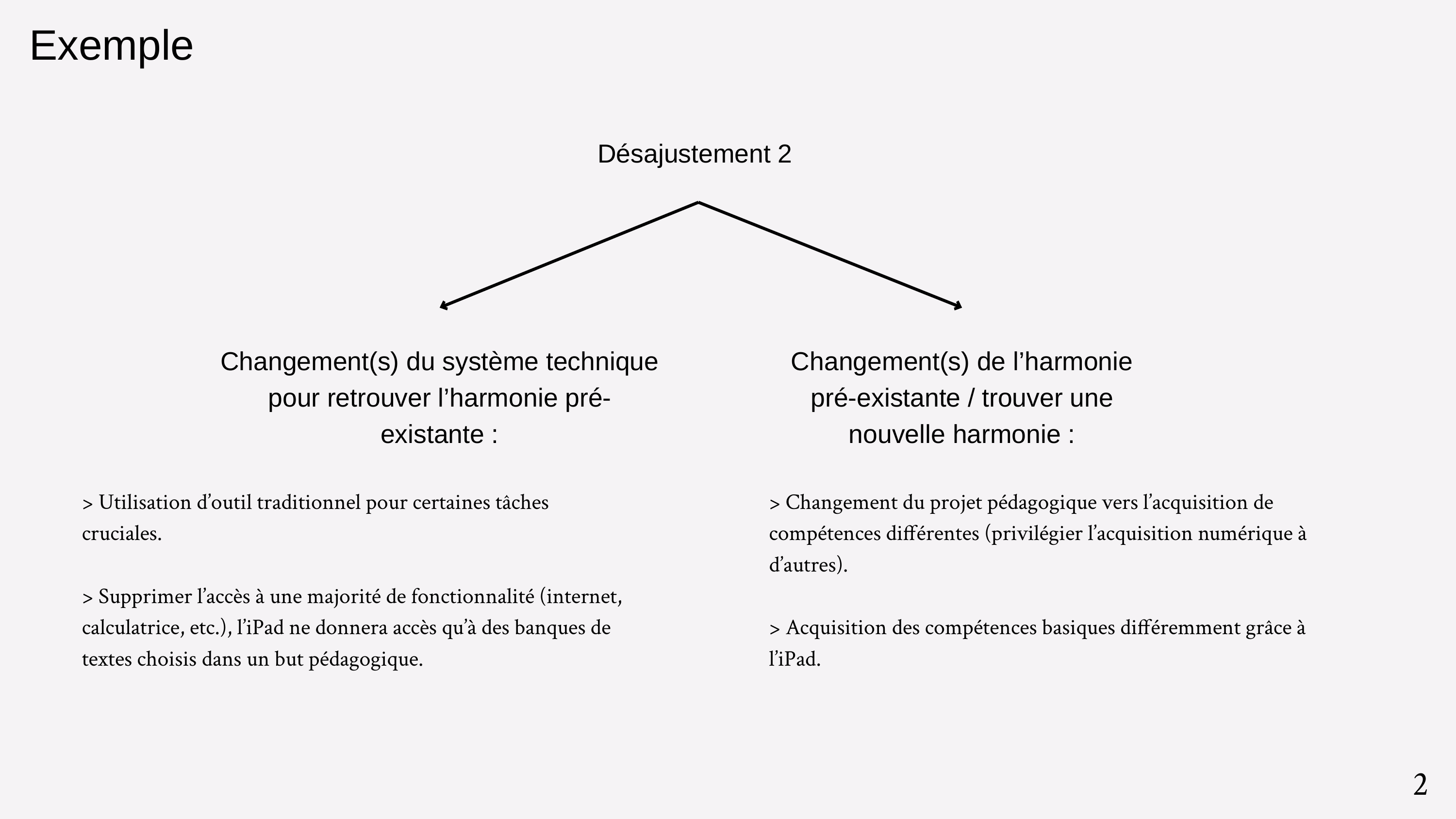

Exemple
Désajustement 2

Changement(s) du système technique pour retrouver l’harmonie pré-existante :

Changement(s) de l’harmonie pré-existante / trouver une nouvelle harmonie :
> Utilisation d’outil traditionnel pour certaines tâches cruciales.

> Supprimer l’accès à une majorité de fonctionnalité (internet, calculatrice, etc.), l’iPad ne donnera accès qu’à des banques de textes choisis dans un but pédagogique.
> Changement du projet pédagogique vers l’acquisition de compétences différentes (privilégier l’acquisition numérique à d’autres).

> Acquisition des compétences basiques différemment grâce à l’iPad.
22